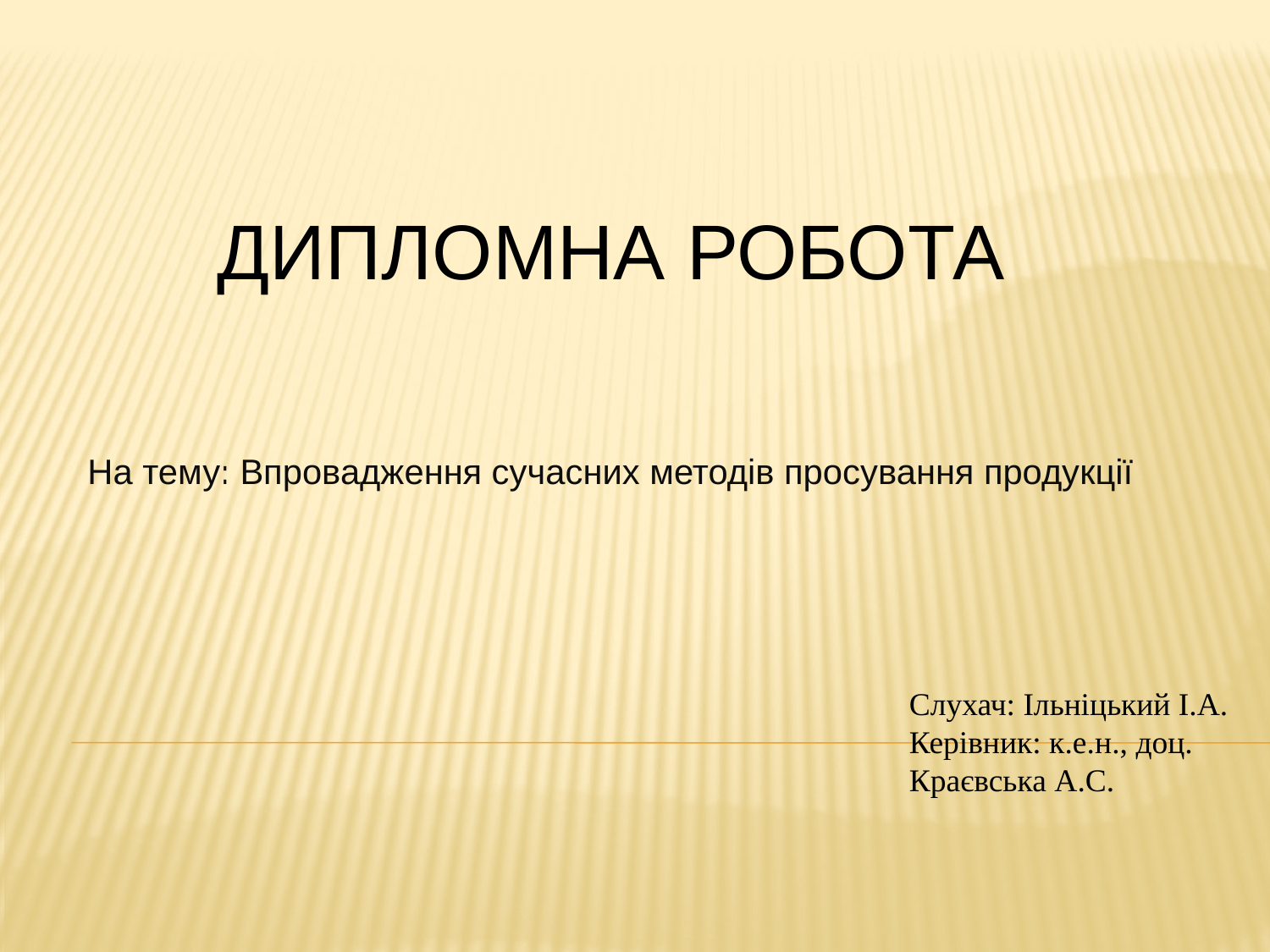

# ДИПЛОМНА РОБОТА
На тему: Впровадження сучасних методів просування продукції
Слухач: Ільніцький І.А.
Керівник: к.е.н., доц.
Краєвська А.С.